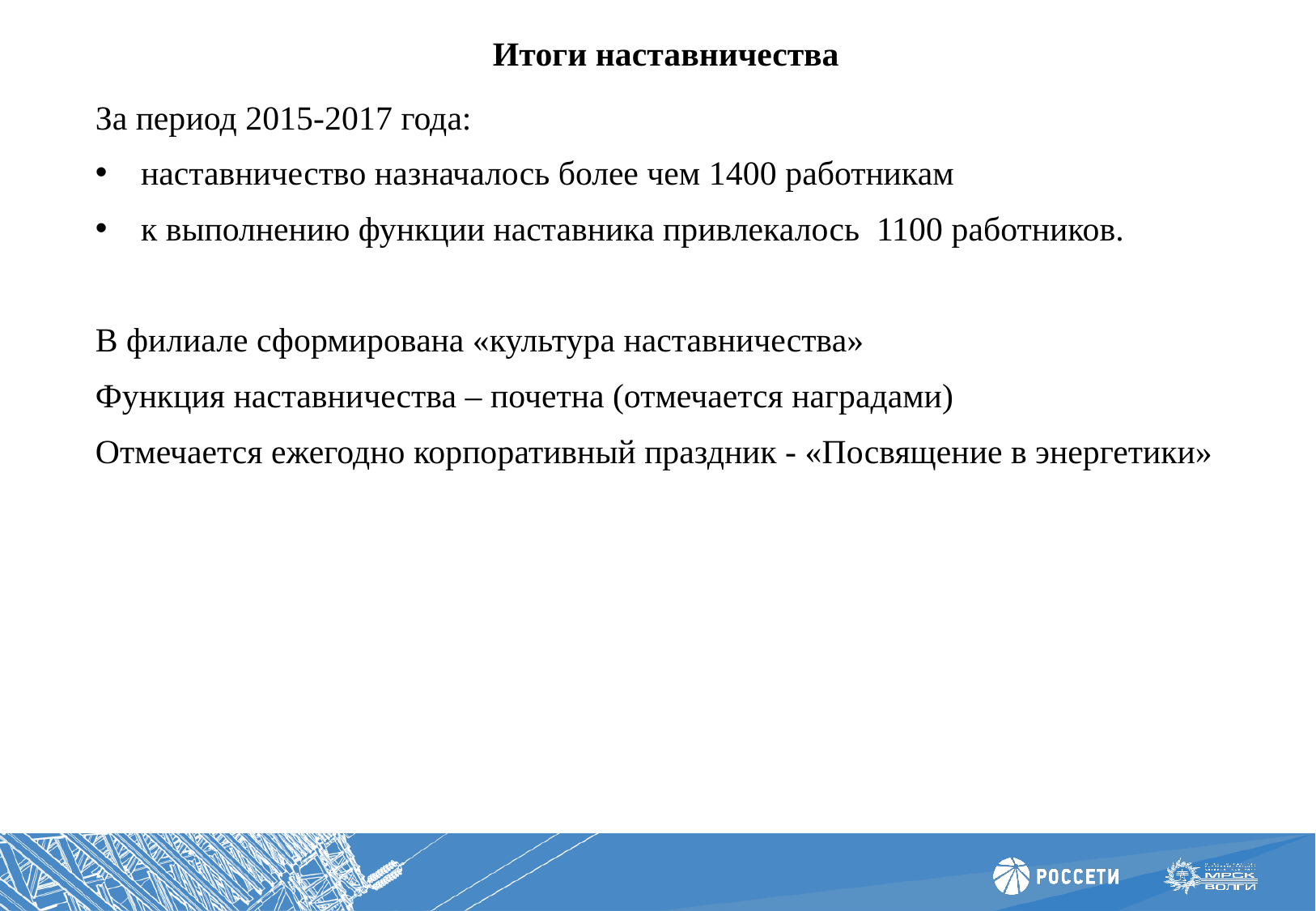

# Итоги наставничества
За период 2015-2017 года:
наставничество назначалось более чем 1400 работникам
к выполнению функции наставника привлекалось  1100 работников.

В филиале сформирована «культура наставничества»
Функция наставничества – почетна (отмечается наградами)
Отмечается ежегодно корпоративный праздник - «Посвящение в энергетики»